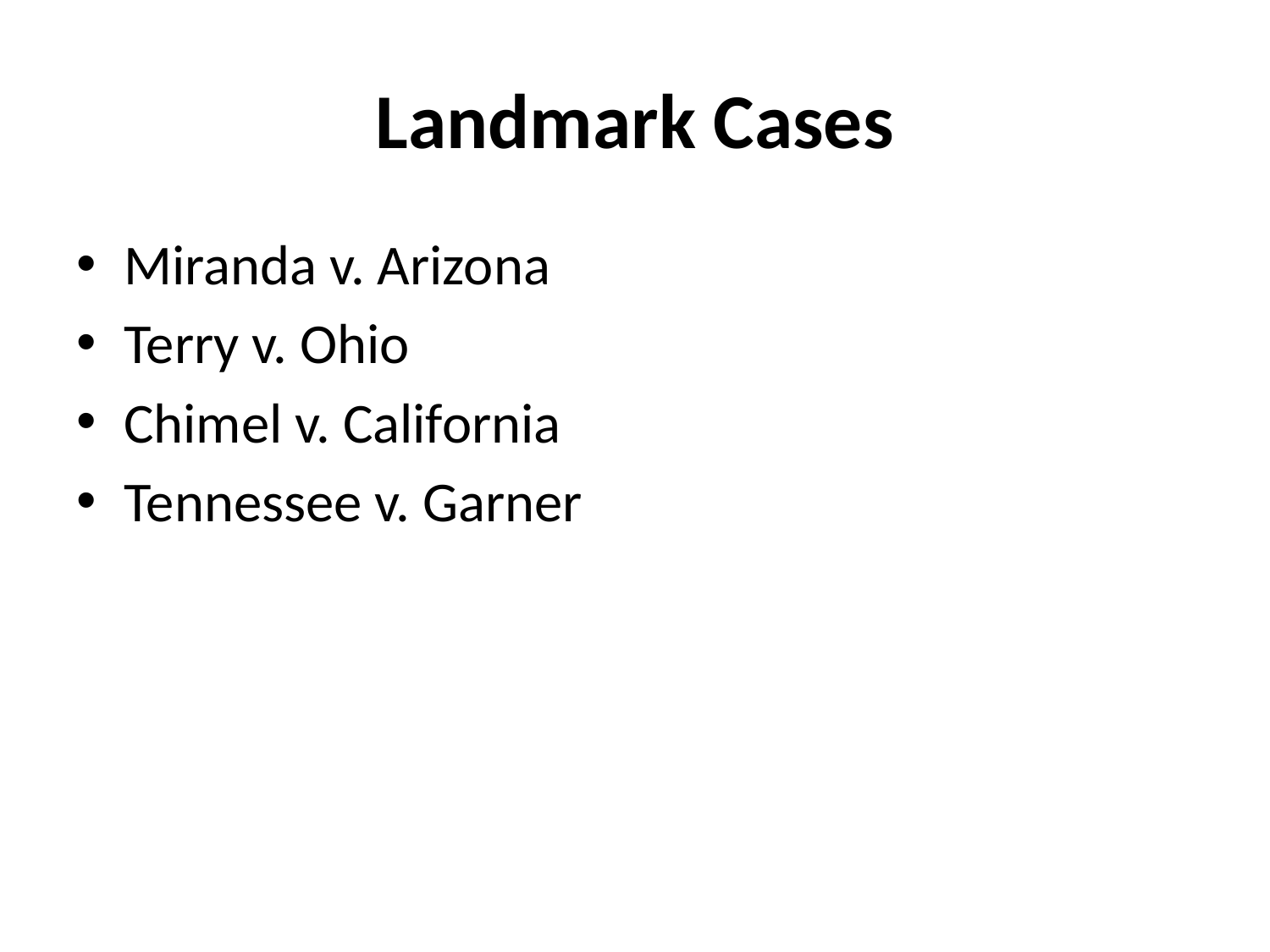

# Landmark Cases
Miranda v. Arizona
Terry v. Ohio
Chimel v. California
Tennessee v. Garner